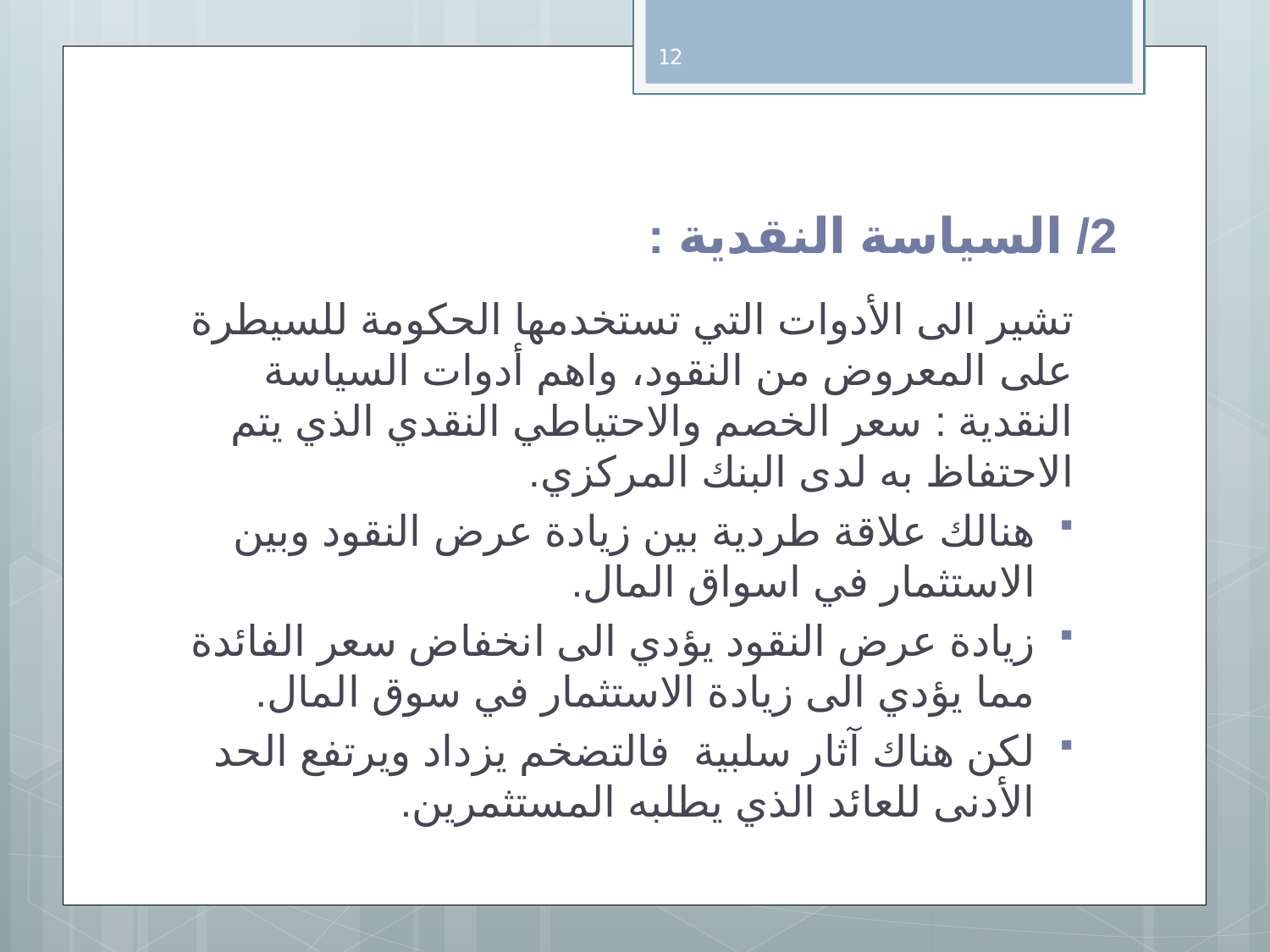

12
# 2/ السياسة النقدية :
تشير الى الأدوات التي تستخدمها الحكومة للسيطرة على المعروض من النقود، واهم أدوات السياسة النقدية : سعر الخصم والاحتياطي النقدي الذي يتم الاحتفاظ به لدى البنك المركزي.
هنالك علاقة طردية بين زيادة عرض النقود وبين الاستثمار في اسواق المال.
زيادة عرض النقود يؤدي الى انخفاض سعر الفائدة مما يؤدي الى زيادة الاستثمار في سوق المال.
لكن هناك آثار سلبية  فالتضخم يزداد ويرتفع الحد الأدنى للعائد الذي يطلبه المستثمرين.